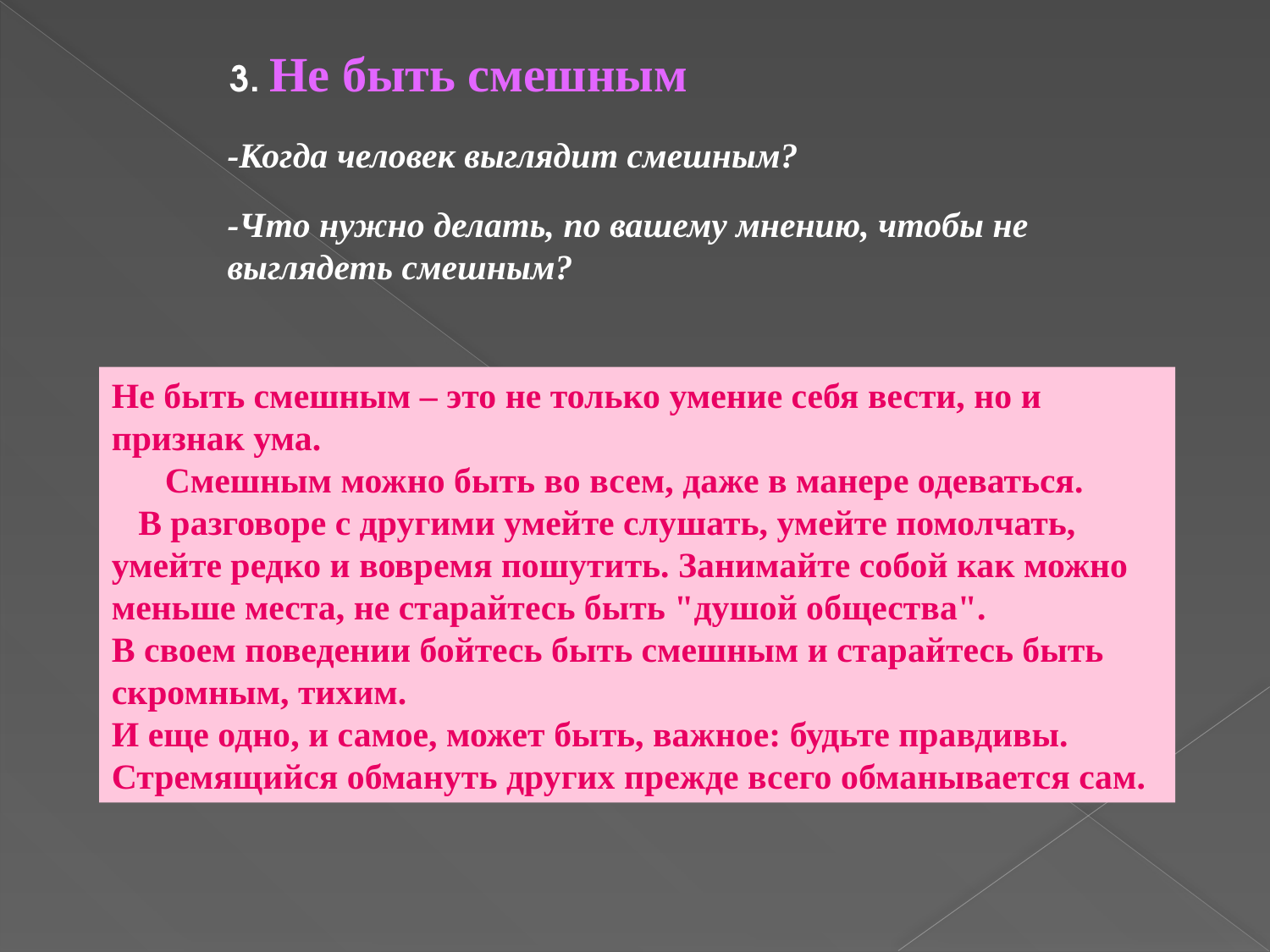

3. Не быть смешным
-Когда человек выглядит смешным?
-Что нужно делать, по вашему мнению, чтобы не выглядеть смешным?
Не быть смешным – это не только умение себя вести, но и признак ума.
      Смешным можно быть во всем, даже в манере одеваться.
   В разговоре с другими умейте слушать, умейте помолчать, умейте редко и вовремя пошутить. Занимайте собой как можно меньше места, не старайтесь быть "душой общества".
В своем поведении бойтесь быть смешным и старайтесь быть скромным, тихим.
И еще одно, и самое, может быть, важное: будьте правдивы. Стремящийся обмануть других прежде всего обманывается сам.